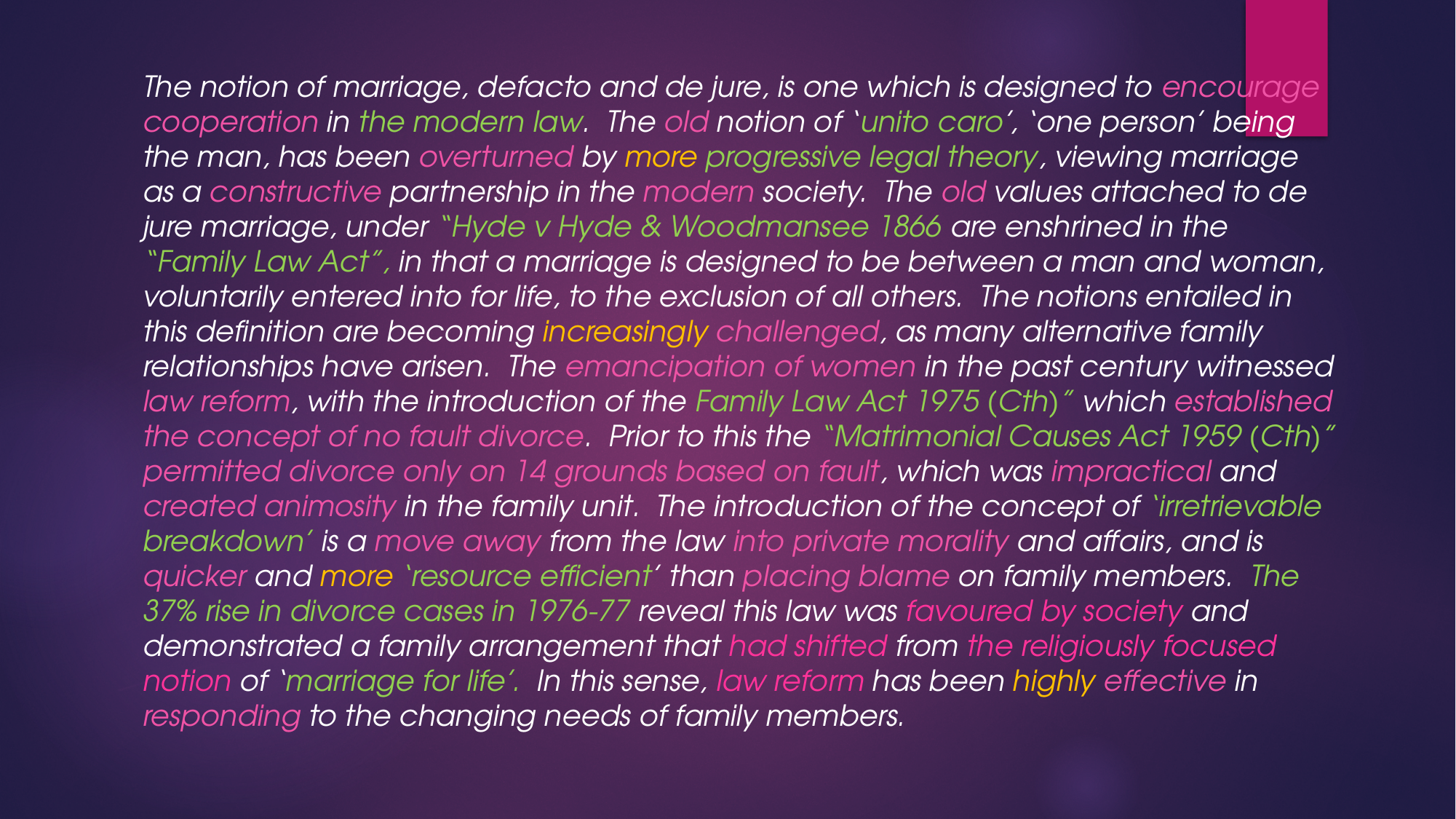

#
The notion of marriage, defacto and de jure, is one which is designed to encourage cooperation in the modern law.  The old notion of ‘unito caro’, ‘one person’ being the man, has been overturned by more progressive legal theory, viewing marriage as a constructive partnership in the modern society.  The old values attached to de jure marriage, under “Hyde v Hyde & Woodmansee 1866 are enshrined in the “Family Law Act”, in that a marriage is designed to be between a man and woman, voluntarily entered into for life, to the exclusion of all others.  The notions entailed in this definition are becoming increasingly challenged, as many alternative family relationships have arisen.  The emancipation of women in the past century witnessed law reform, with the introduction of the Family Law Act 1975 (Cth)” which established the concept of no fault divorce.  Prior to this the “Matrimonial Causes Act 1959 (Cth)” permitted divorce only on 14 grounds based on fault, which was impractical and created animosity in the family unit.  The introduction of the concept of ‘irretrievable breakdown’ is a move away from the law into private morality and affairs, and is quicker and more ‘resource efficient’ than placing blame on family members.  The 37% rise in divorce cases in 1976-77 reveal this law was favoured by society and demonstrated a family arrangement that had shifted from the religiously focused notion of ‘marriage for life’.  In this sense, law reform has been highly effective in responding to the changing needs of family members.